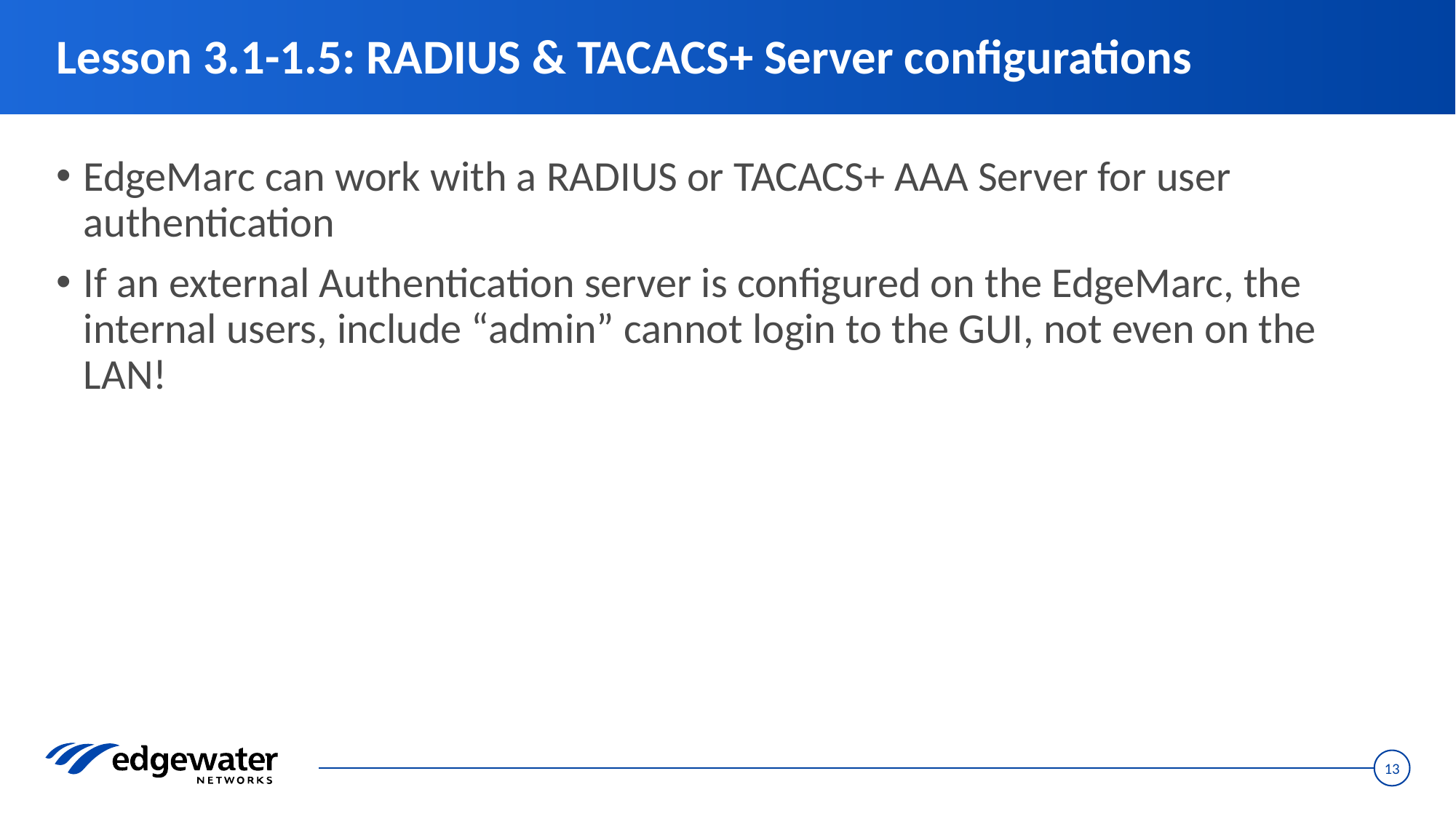

# Lesson 3.1-1.5: RADIUS & TACACS+ Server configurations
EdgeMarc can work with a RADIUS or TACACS+ AAA Server for user authentication
If an external Authentication server is configured on the EdgeMarc, the internal users, include “admin” cannot login to the GUI, not even on the LAN!